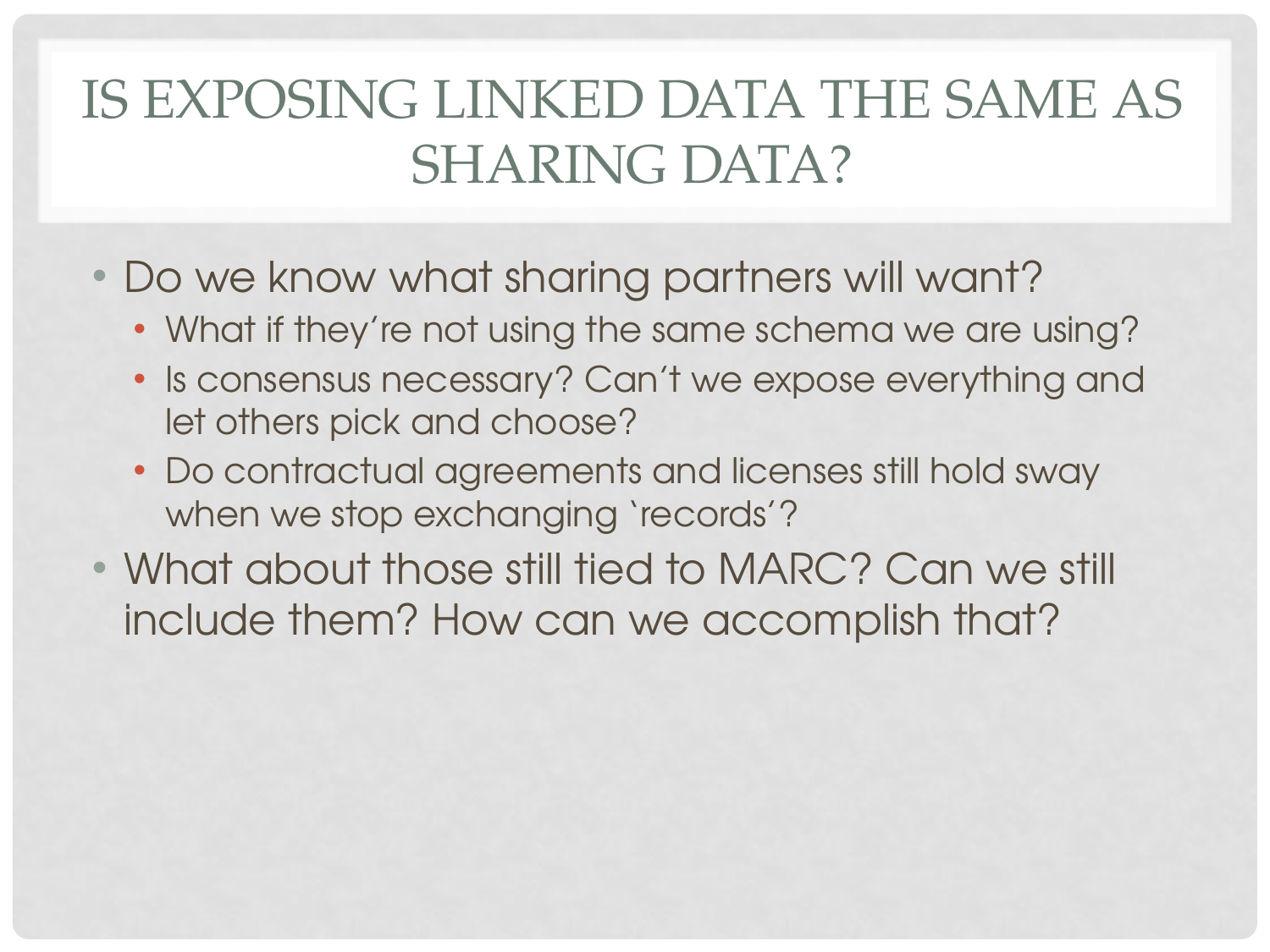

# Is Exposing Linked Data the Same as Sharing Data?
Do we know what sharing partners will want?
What if they’re not using the same schema we are using?
Is consensus necessary? Can’t we expose everything and let others pick and choose?
Do contractual agreements and licenses still hold sway when we stop exchanging ‘records’?
What about those still tied to MARC? Can we still include them? How can we accomplish that?